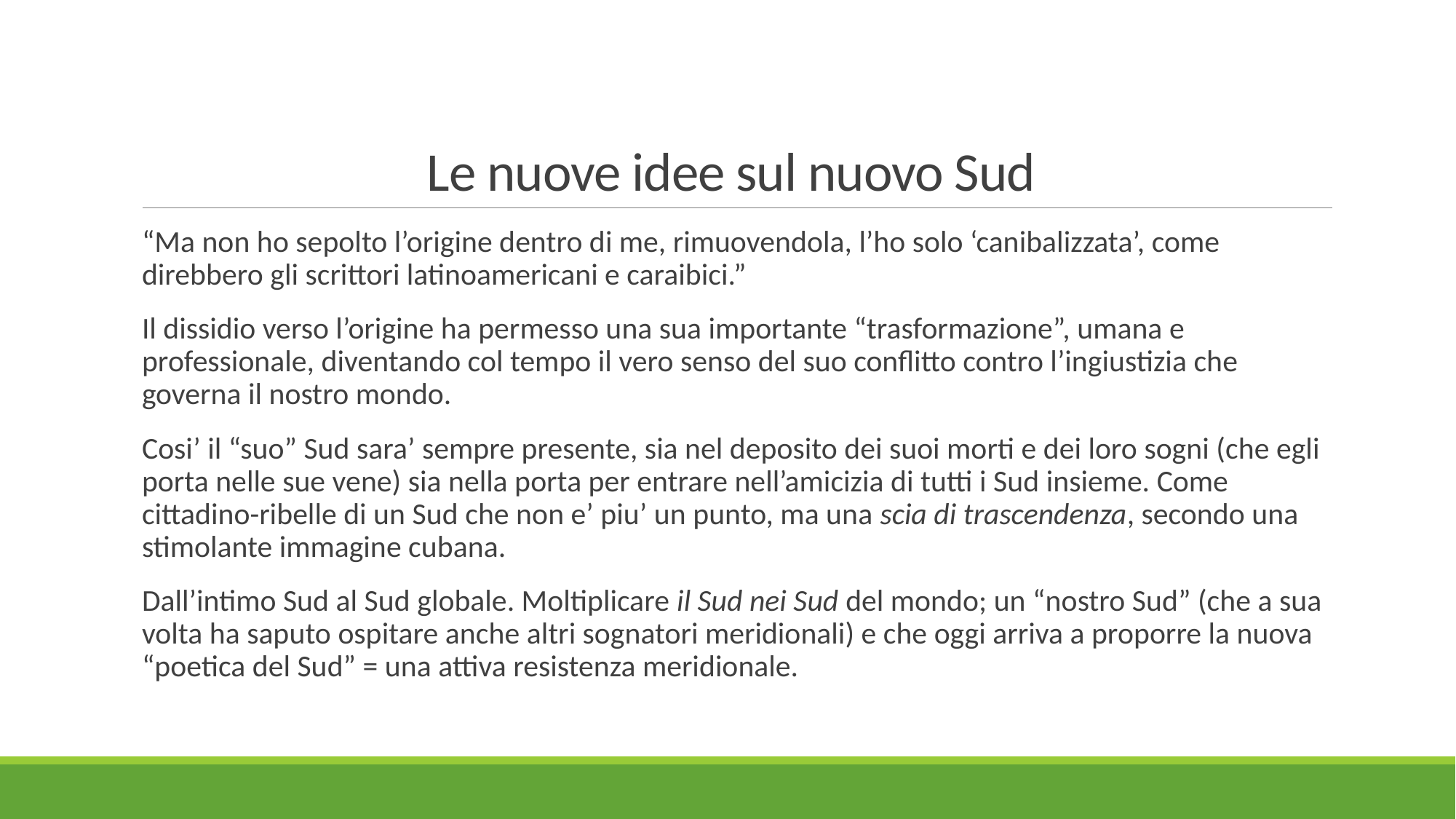

# Le nuove idee sul nuovo Sud
“Ma non ho sepolto l’origine dentro di me, rimuovendola, l’ho solo ‘canibalizzata’, come direbbero gli scrittori latinoamericani e caraibici.”
Il dissidio verso l’origine ha permesso una sua importante “trasformazione”, umana e professionale, diventando col tempo il vero senso del suo conflitto contro l’ingiustizia che governa il nostro mondo.
Cosi’ il “suo” Sud sara’ sempre presente, sia nel deposito dei suoi morti e dei loro sogni (che egli porta nelle sue vene) sia nella porta per entrare nell’amicizia di tutti i Sud insieme. Come cittadino-ribelle di un Sud che non e’ piu’ un punto, ma una scia di trascendenza, secondo una stimolante immagine cubana.
Dall’intimo Sud al Sud globale. Moltiplicare il Sud nei Sud del mondo; un “nostro Sud” (che a sua volta ha saputo ospitare anche altri sognatori meridionali) e che oggi arriva a proporre la nuova “poetica del Sud” = una attiva resistenza meridionale.